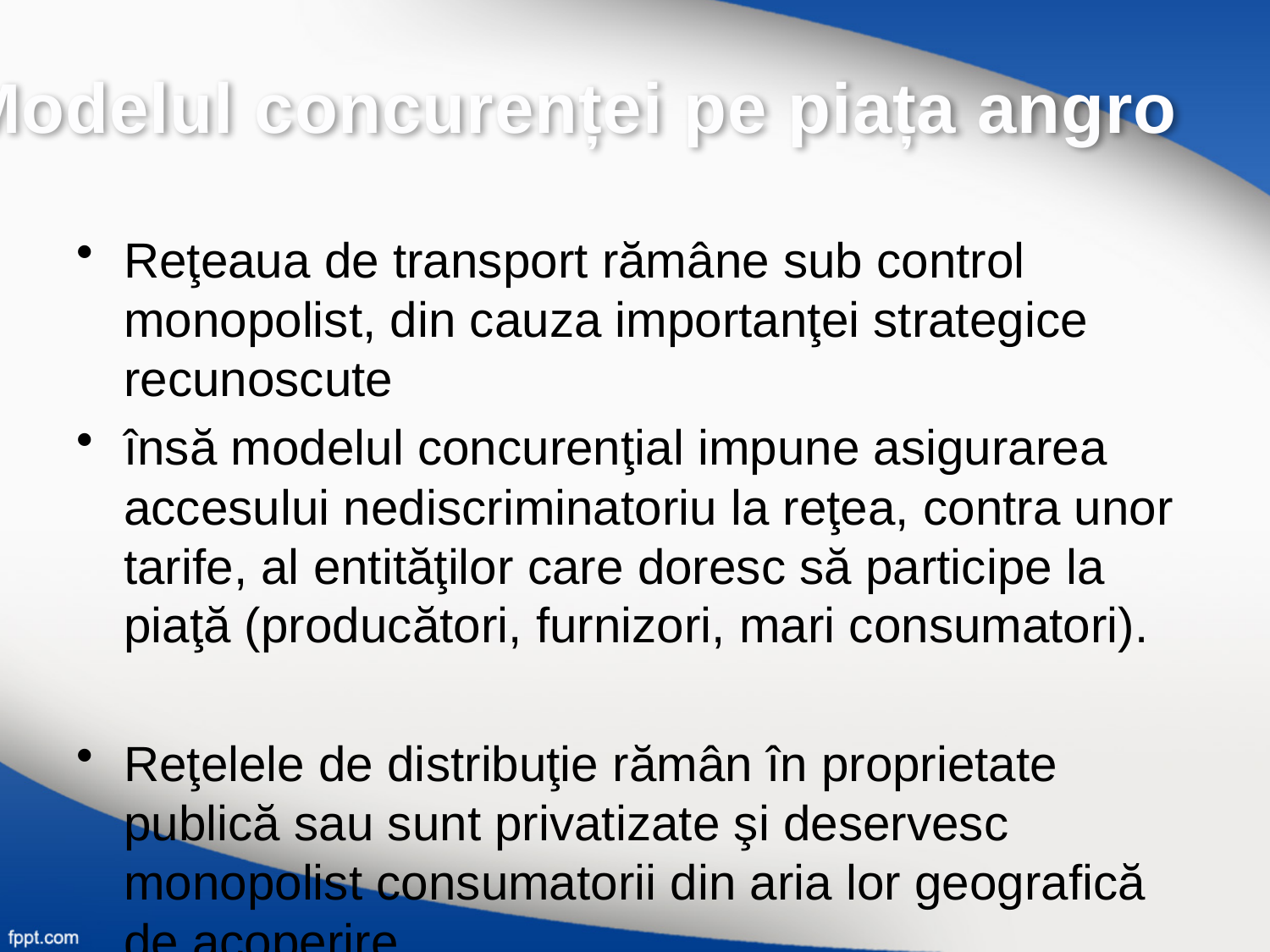

Modelul concurenței pe piața angro
Reţeaua de transport rămâne sub control monopolist, din cauza importanţei strategice recunoscute
însă modelul concurenţial impune asigurarea accesului nediscriminatoriu la reţea, contra unor tarife, al entităţilor care doresc să participe la piaţă (producători, furnizori, mari consumatori).

Reţelele de distribuţie rămân în proprietate publică sau sunt privatizate şi deservesc monopolist consumatorii din aria lor geografică de acoperire.